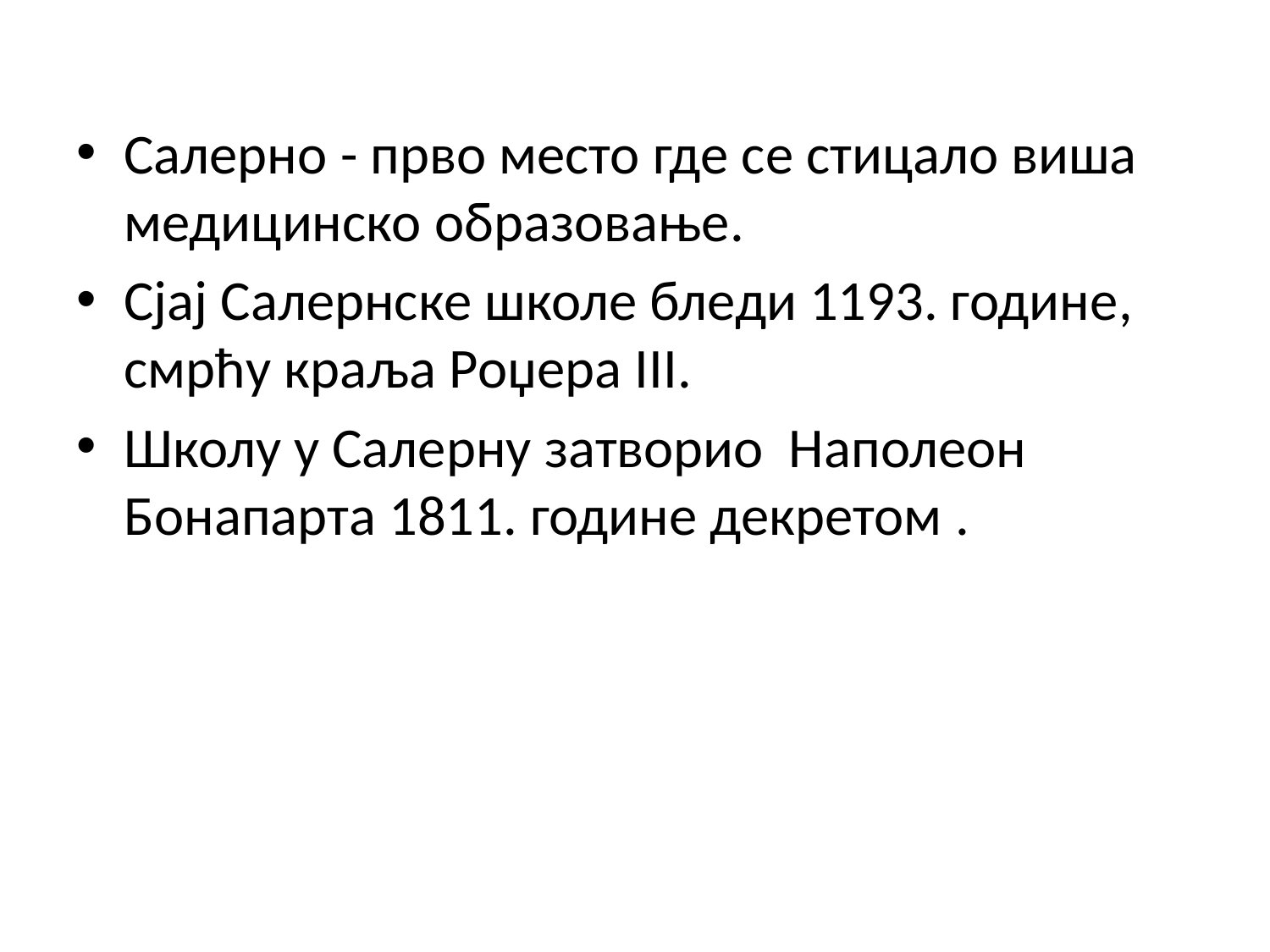

Салерно - прво место где се стицало виша медицинско образовање.
Сјај Салернске школе бледи 1193. године, смрћу краља Роџера III.
Школу у Салерну затворио  Наполеон Бонапарта 1811. године декретом .